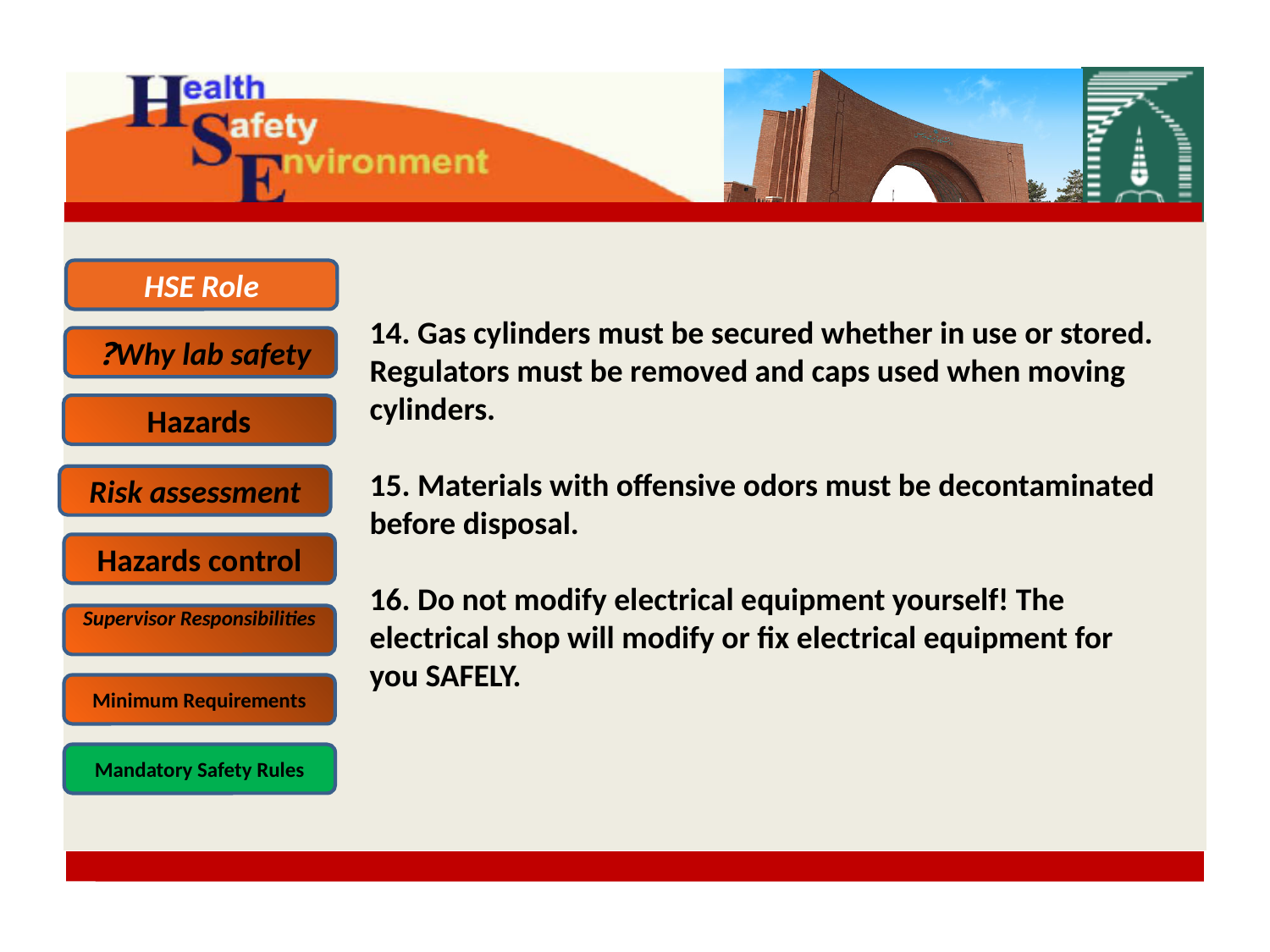

HSE Role

14. Gas cylinders must be secured whether in use or stored. Regulators must be removed and caps used when moving cylinders.

15. Materials with offensive odors must be decontaminated before disposal.

16. Do not modify electrical equipment yourself! The electrical shop will modify or fix electrical equipment for you SAFELY.
Why lab safety?
Hazards
Risk assessment
Hazards control
Supervisor Responsibilities

Minimum Requirements
Mandatory Safety Rules